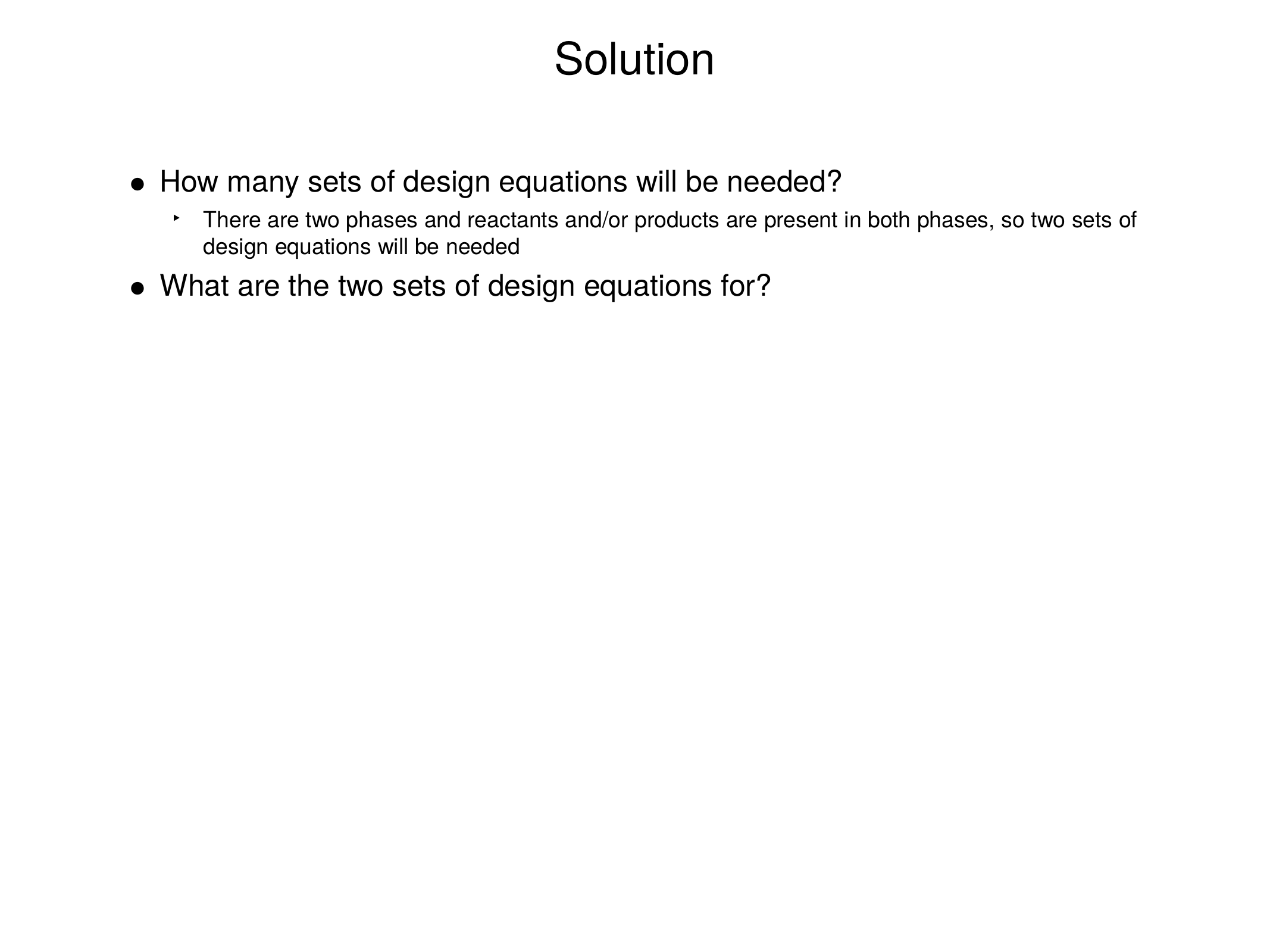

# Solution
How many sets of design equations will be needed?
There are two phases and reactants and/or products are present in both phases, so two sets of design equations will be needed
What are the two sets of design equations for?